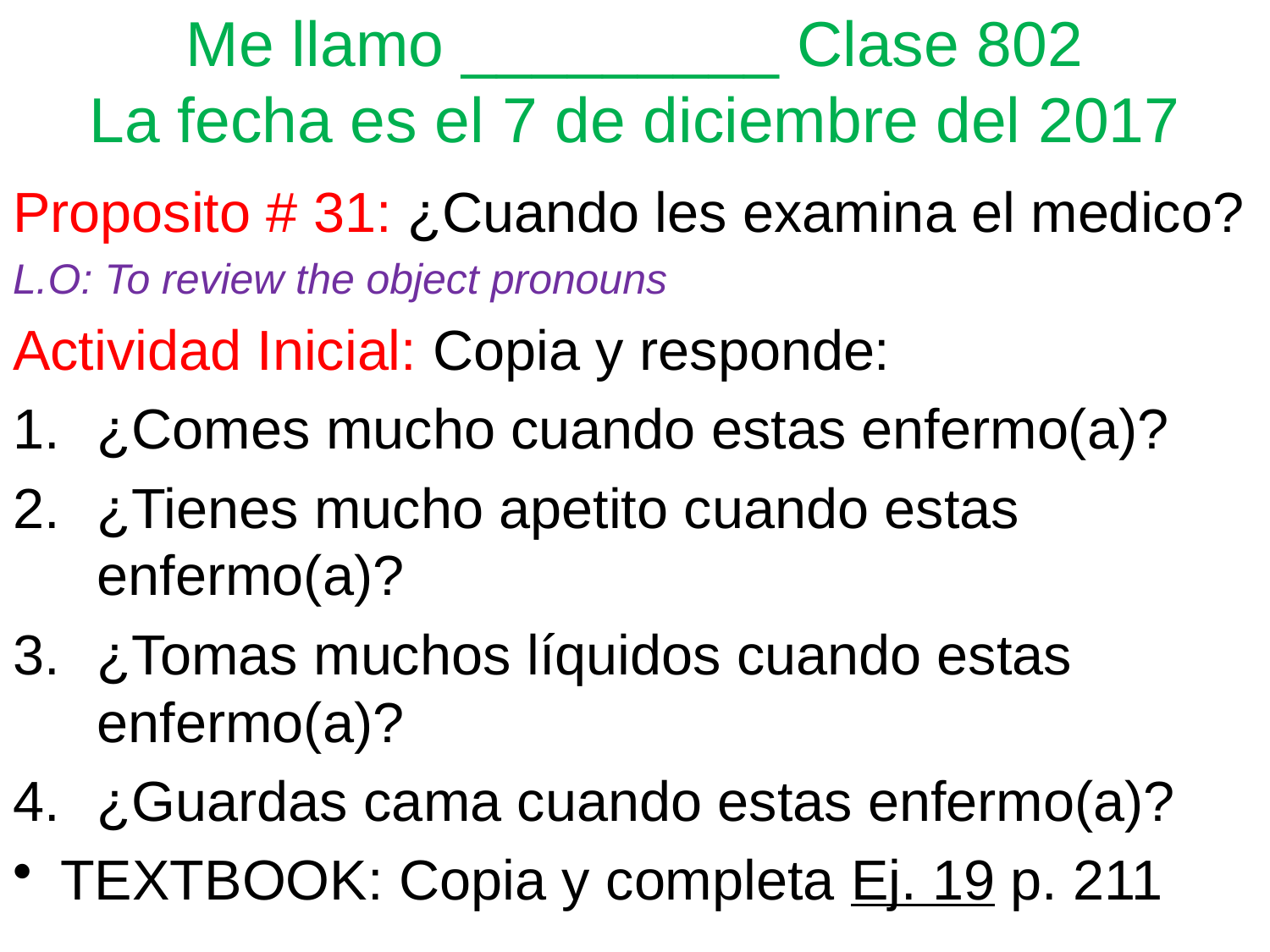

# Me llamo _________ Clase 802 La fecha es el 7 de diciembre del 2017
Proposito # 31: ¿Cuando les examina el medico?
L.O: To review the object pronouns
Actividad Inicial: Copia y responde:
¿Comes mucho cuando estas enfermo(a)?
¿Tienes mucho apetito cuando estas enfermo(a)?
¿Tomas muchos líquidos cuando estas enfermo(a)?
¿Guardas cama cuando estas enfermo(a)?
TEXTBOOK: Copia y completa Ej. 19 p. 211